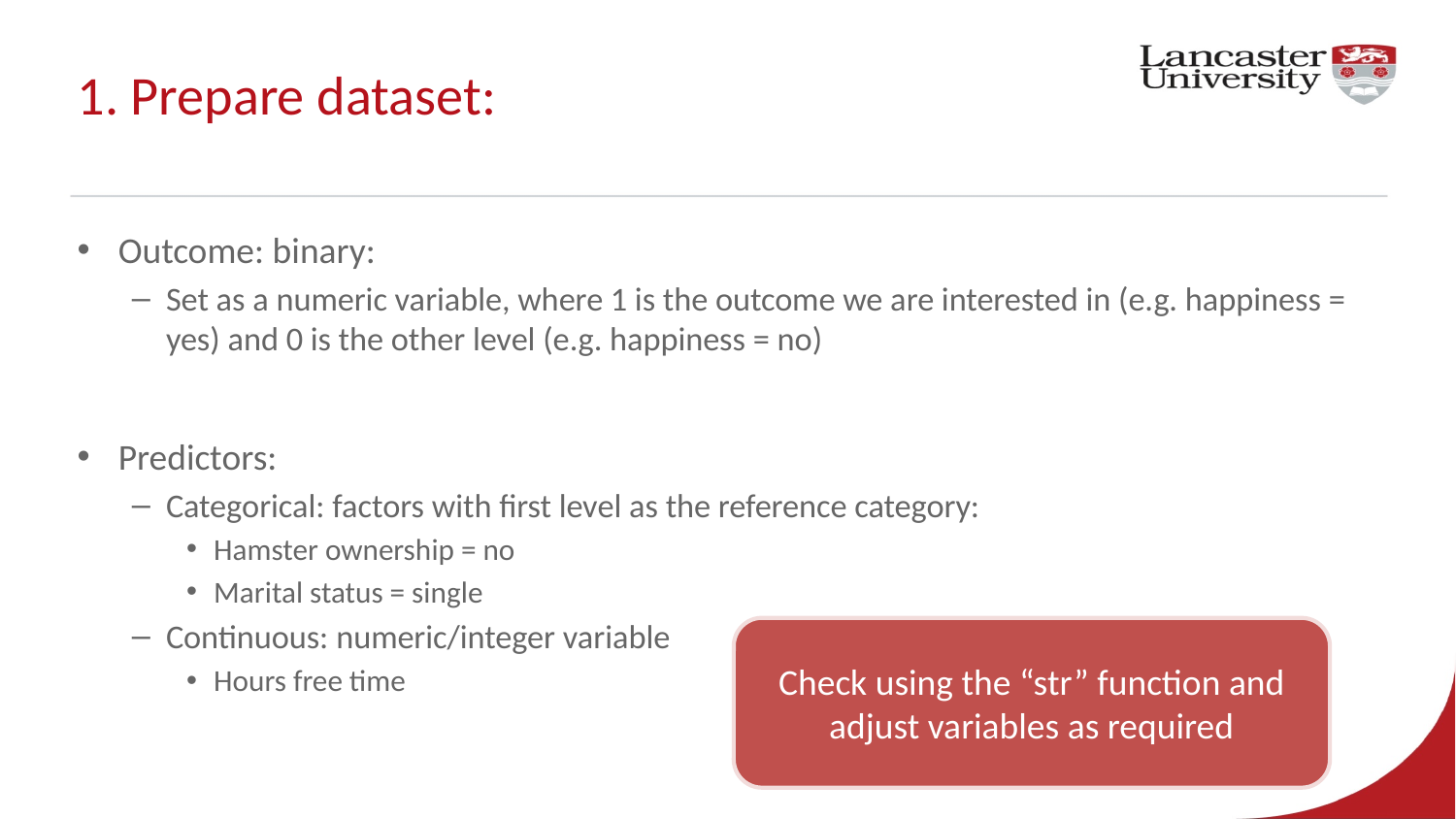

# 1. Prepare dataset:
Outcome: binary:
Set as a numeric variable, where 1 is the outcome we are interested in (e.g. happiness = yes) and 0 is the other level (e.g. happiness = no)

Predictors:
Categorical: factors with first level as the reference category:
Hamster ownership = no
Marital status = single
Continuous: numeric/integer variable
Hours free time
Check using the “str” function and adjust variables as required